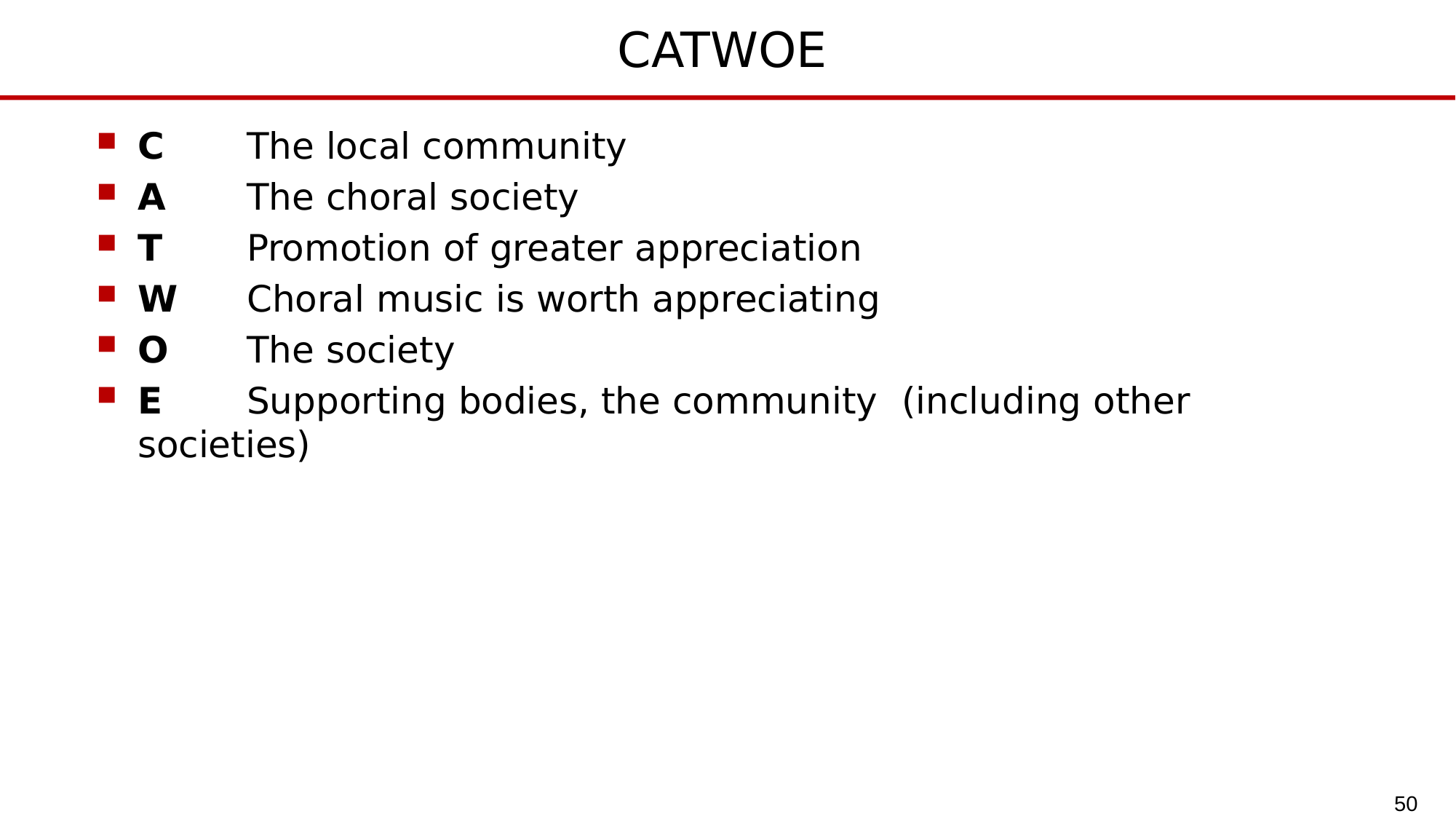

# CATWOE
C	The local community
A	The choral society
T	Promotion of greater appreciation
W	Choral music is worth appreciating
O	The society
E	Supporting bodies, the community 	(including other societies)
50